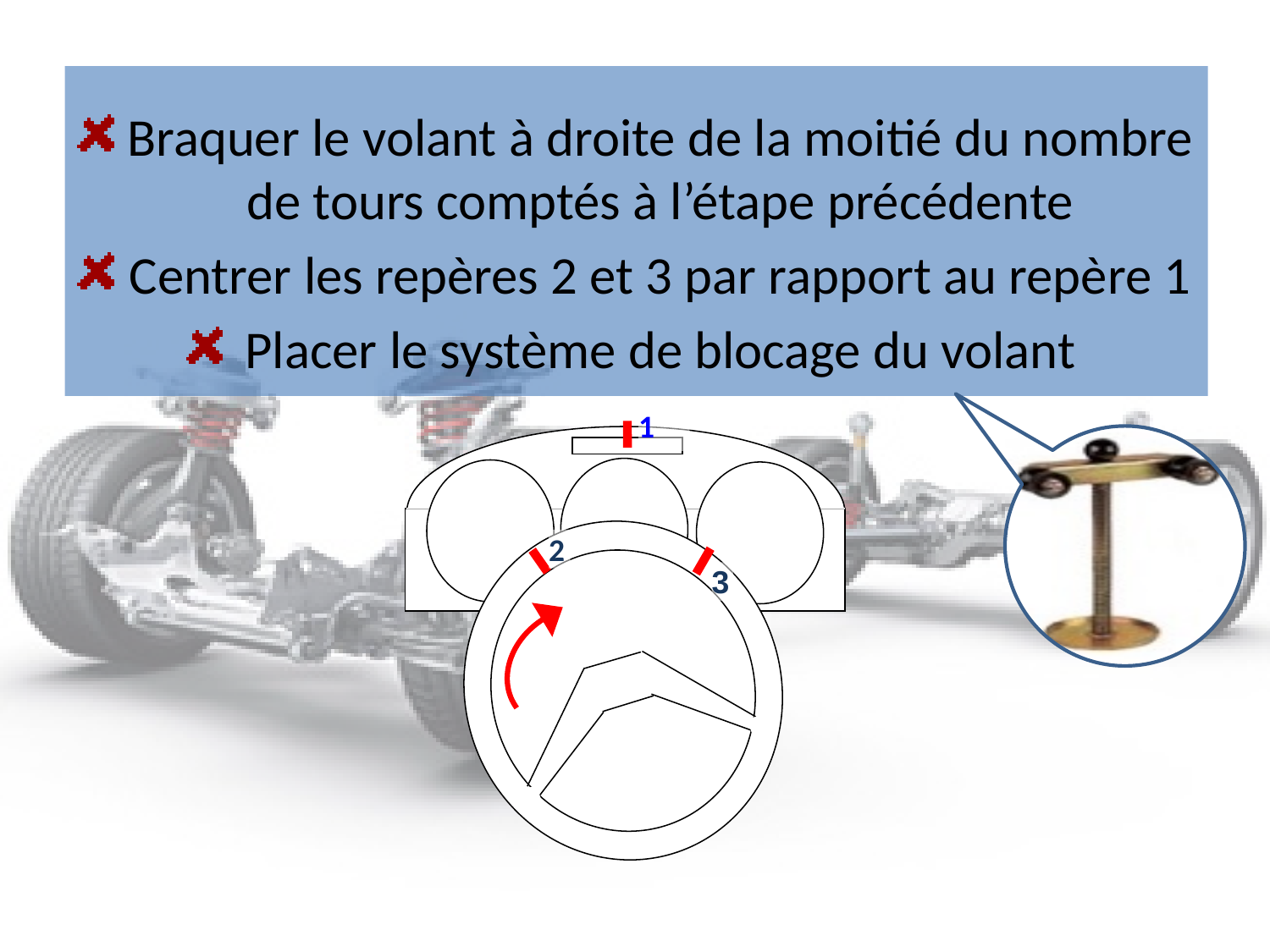

Braquer le volant à droite de la moitié du nombre de tours comptés à l’étape précédente
Centrer les repères 2 et 3 par rapport au repère 1
Placer le système de blocage du volant

1

2
3